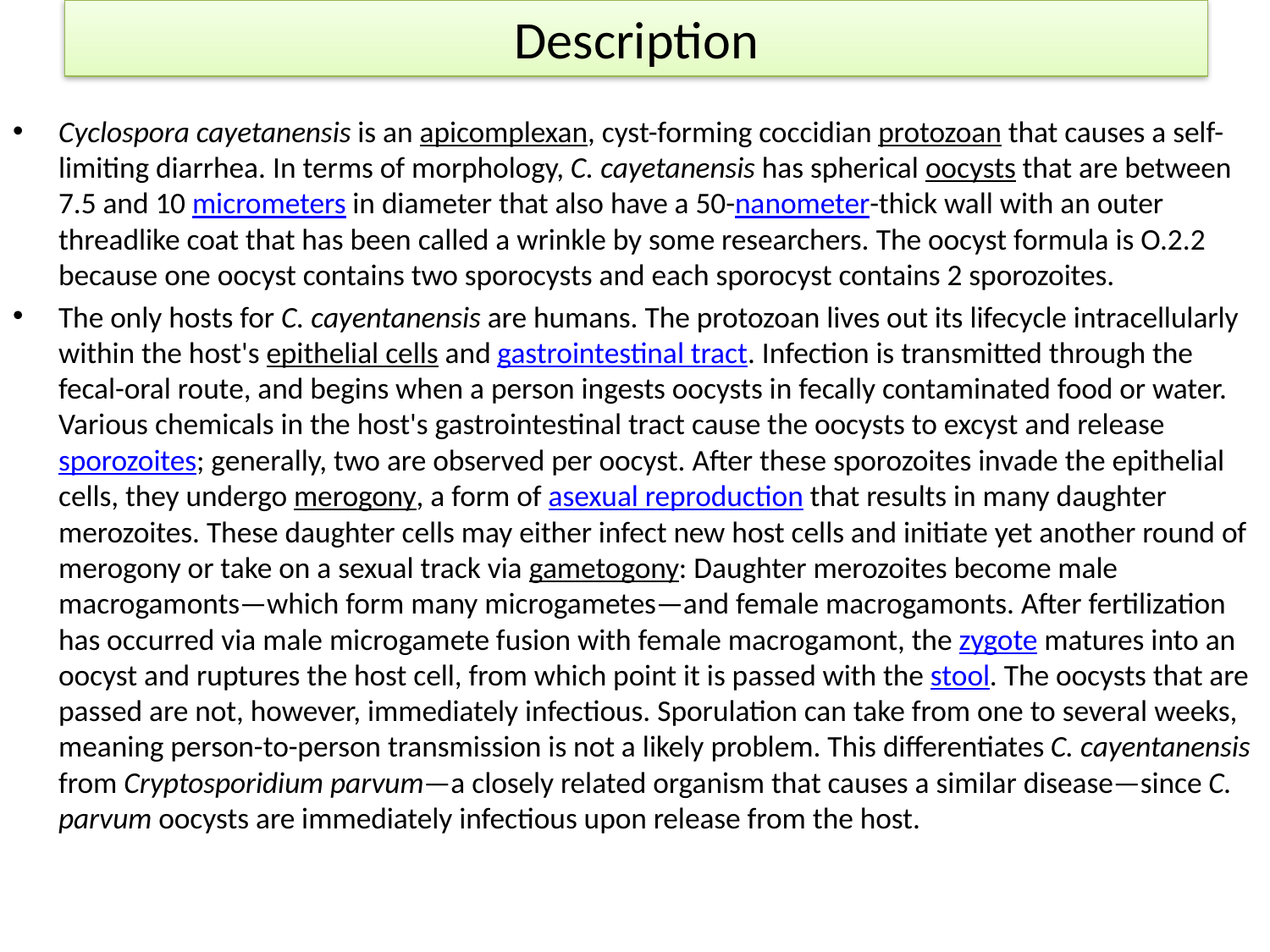

# Description
Cyclospora cayetanensis is an apicomplexan, cyst-forming coccidian protozoan that causes a self-limiting diarrhea. In terms of morphology, C. cayetanensis has spherical oocysts that are between 7.5 and 10 micrometers in diameter that also have a 50-nanometer-thick wall with an outer threadlike coat that has been called a wrinkle by some researchers. The oocyst formula is O.2.2 because one oocyst contains two sporocysts and each sporocyst contains 2 sporozoites.
The only hosts for C. cayentanensis are humans. The protozoan lives out its lifecycle intracellularly within the host's epithelial cells and gastrointestinal tract. Infection is transmitted through the fecal-oral route, and begins when a person ingests oocysts in fecally contaminated food or water. Various chemicals in the host's gastrointestinal tract cause the oocysts to excyst and release sporozoites; generally, two are observed per oocyst. After these sporozoites invade the epithelial cells, they undergo merogony, a form of asexual reproduction that results in many daughter merozoites. These daughter cells may either infect new host cells and initiate yet another round of merogony or take on a sexual track via gametogony: Daughter merozoites become male macrogamonts—which form many microgametes—and female macrogamonts. After fertilization has occurred via male microgamete fusion with female macrogamont, the zygote matures into an oocyst and ruptures the host cell, from which point it is passed with the stool. The oocysts that are passed are not, however, immediately infectious. Sporulation can take from one to several weeks, meaning person-to-person transmission is not a likely problem. This differentiates C. cayentanensis from Cryptosporidium parvum—a closely related organism that causes a similar disease—since C. parvum oocysts are immediately infectious upon release from the host.